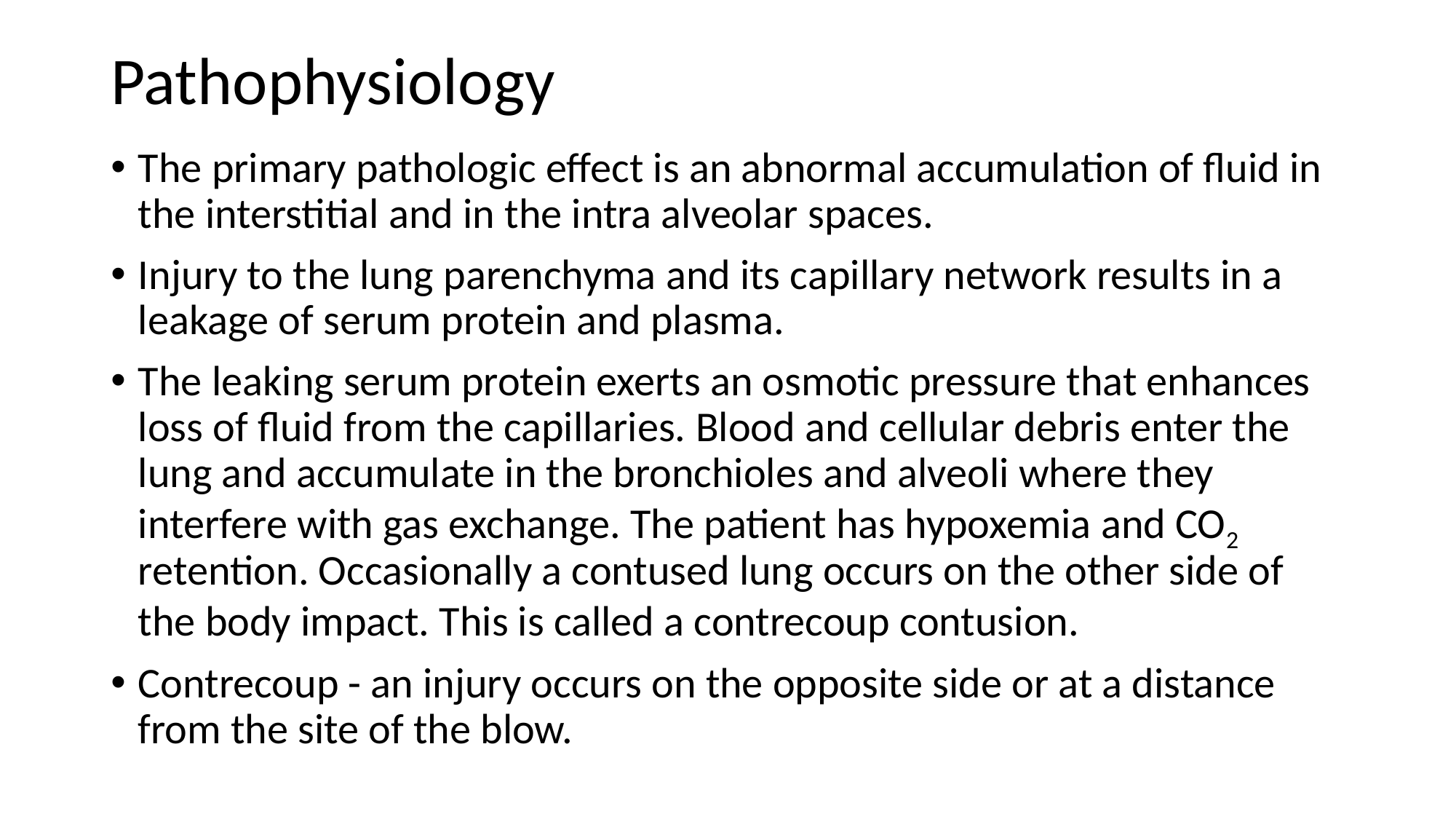

# Pathophysiology
The primary pathologic effect is an abnormal accumulation of fluid in the interstitial and in the intra alveolar spaces.
Injury to the lung parenchyma and its capillary network results in a leakage of serum protein and plasma.
The leaking serum protein exerts an osmotic pressure that enhances loss of fluid from the capillaries. Blood and cellular debris enter the lung and accumulate in the bronchioles and alveoli where they interfere with gas exchange. The patient has hypoxemia and CO2  retention. Occasionally a contused lung occurs on the other side of the body impact. This is called a contrecoup contusion.
Contrecoup - an injury occurs on the opposite side or at a distance from the site of the blow.